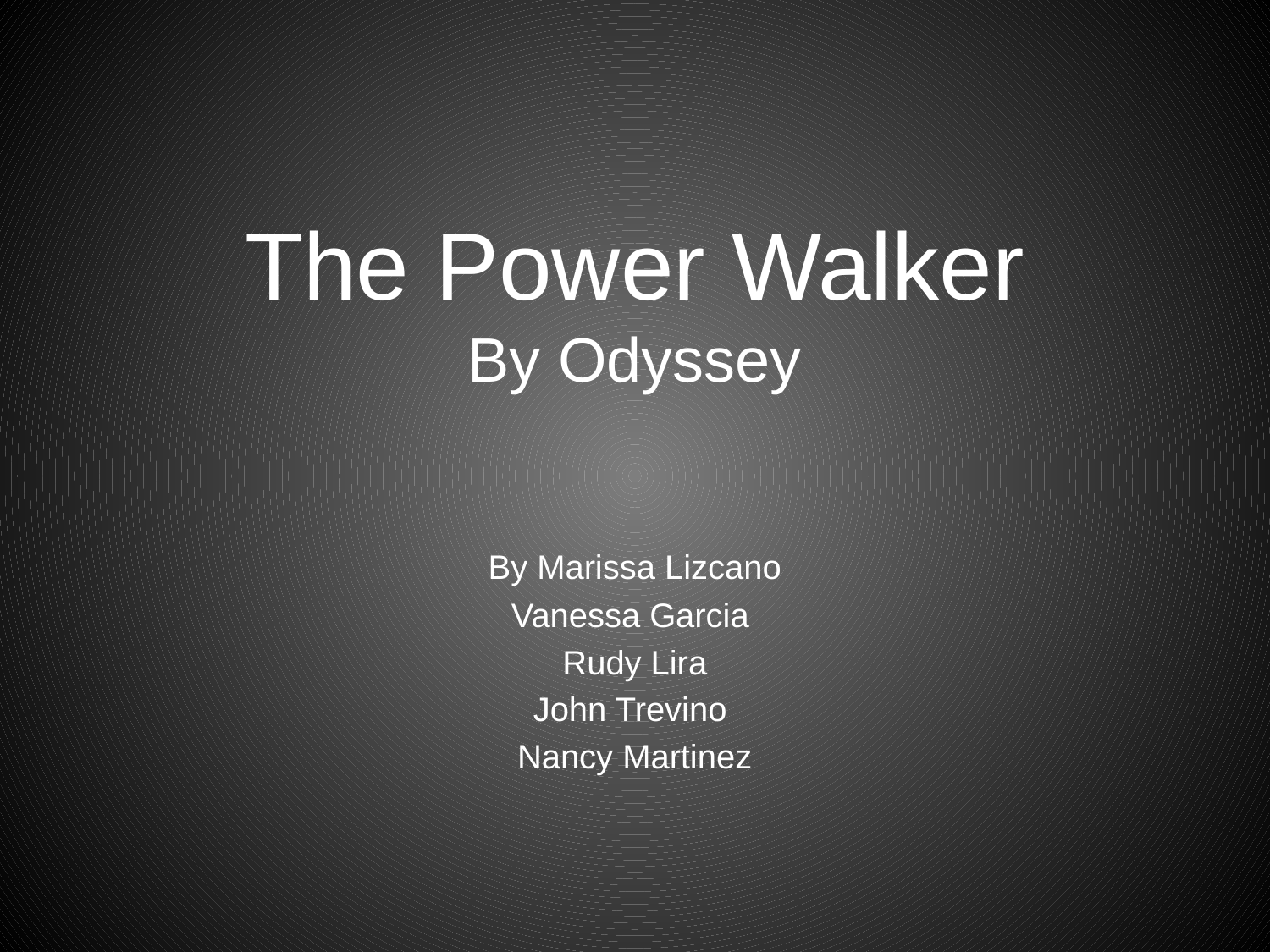

# The Power Walker By Odyssey
By Marissa Lizcano
Vanessa Garcia
Rudy Lira
John Trevino
Nancy Martinez